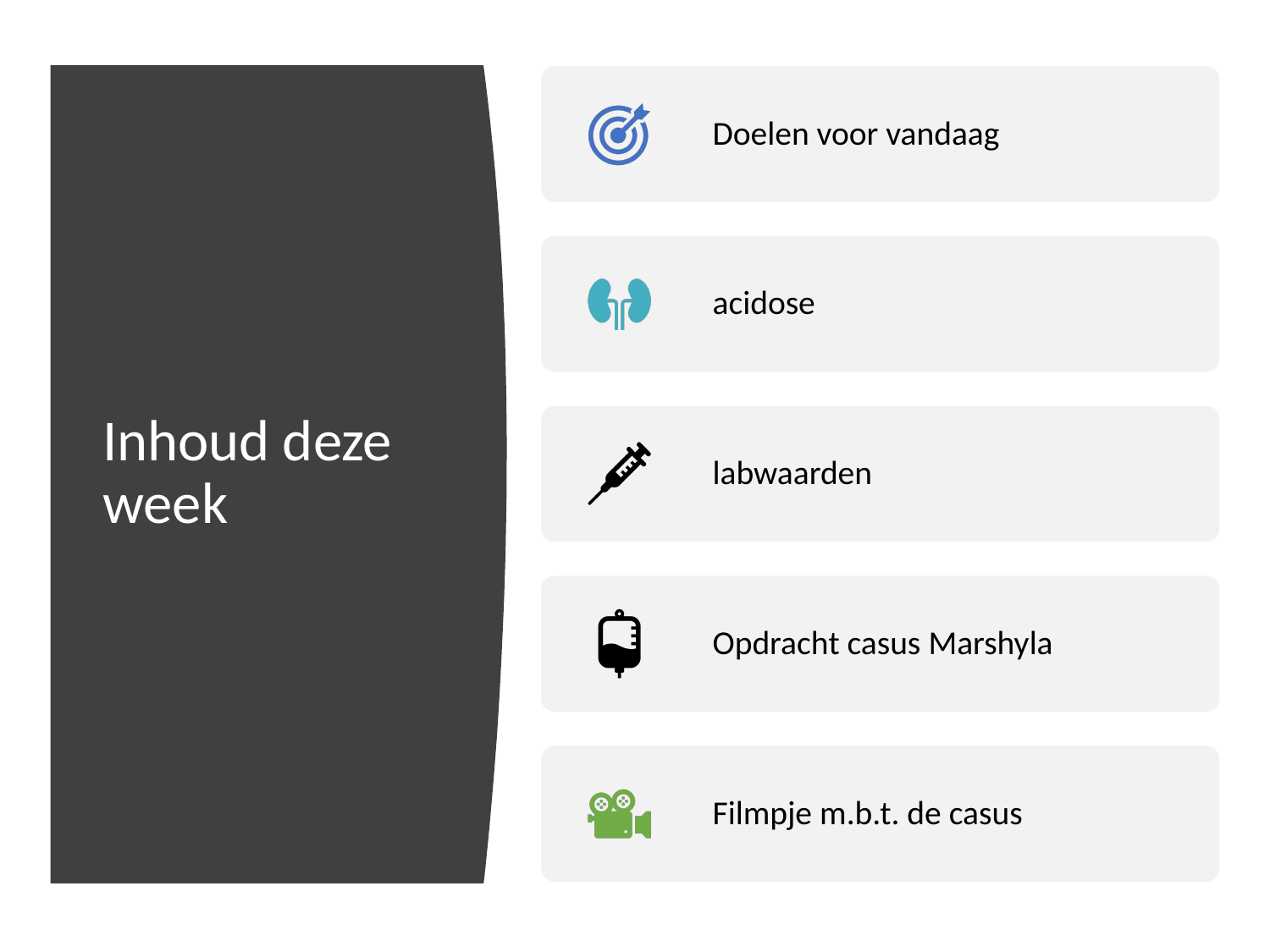

Doelen voor vandaag
acidose
labwaarden
Opdracht casus Marshyla
Filmpje m.b.t. de casus

# Inhoud deze week